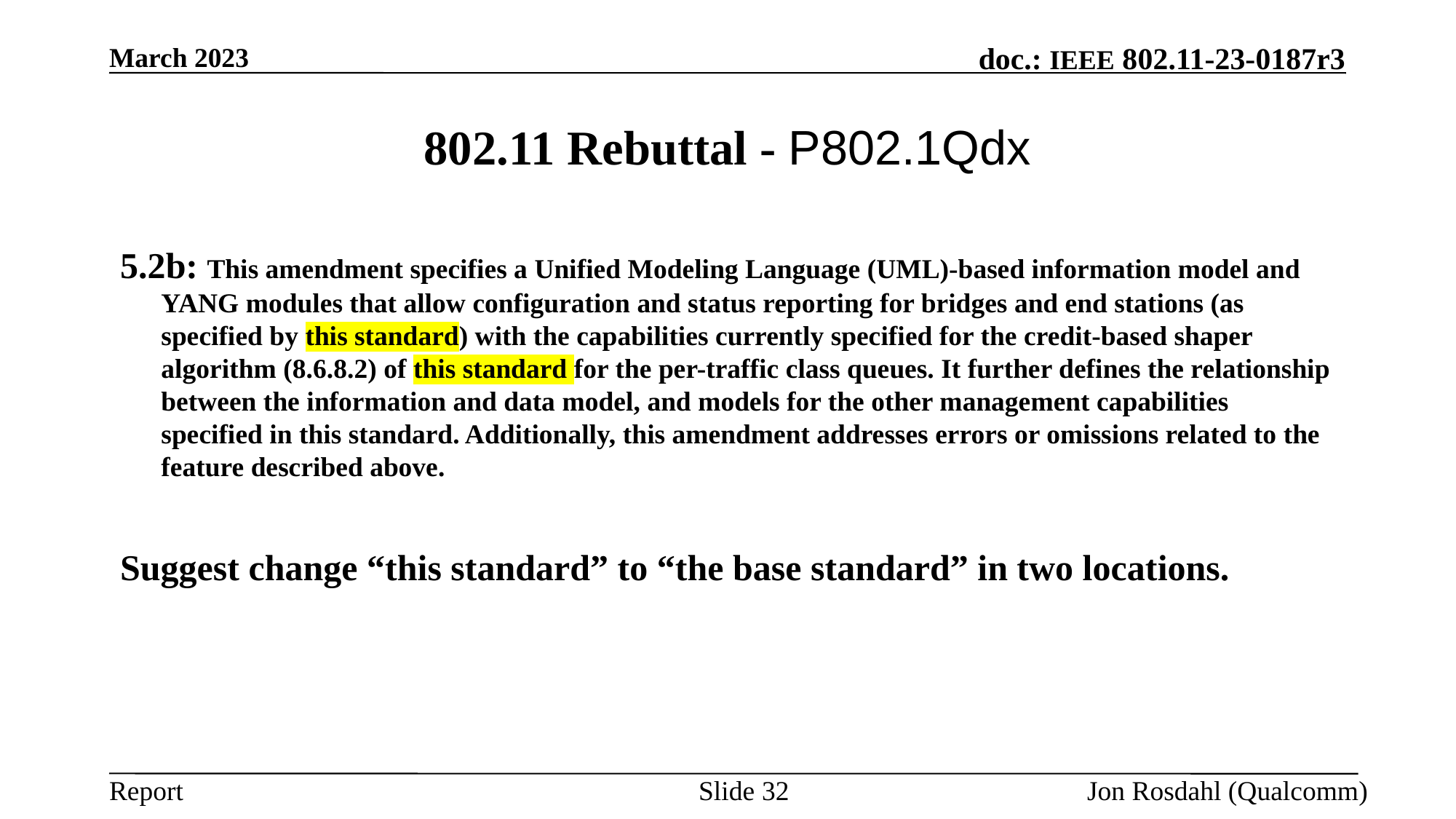

March 2023
# 802.11 Rebuttal - P802.1Qdx
5.2b: This amendment specifies a Unified Modeling Language (UML)-based information model and YANG modules that allow configuration and status reporting for bridges and end stations (as specified by this standard) with the capabilities currently specified for the credit-based shaper algorithm (8.6.8.2) of this standard for the per-traffic class queues. It further defines the relationship between the information and data model, and models for the other management capabilities specified in this standard. Additionally, this amendment addresses errors or omissions related to the feature described above.

Suggest change “this standard” to “the base standard” in two locations.
Slide 32
Jon Rosdahl (Qualcomm)